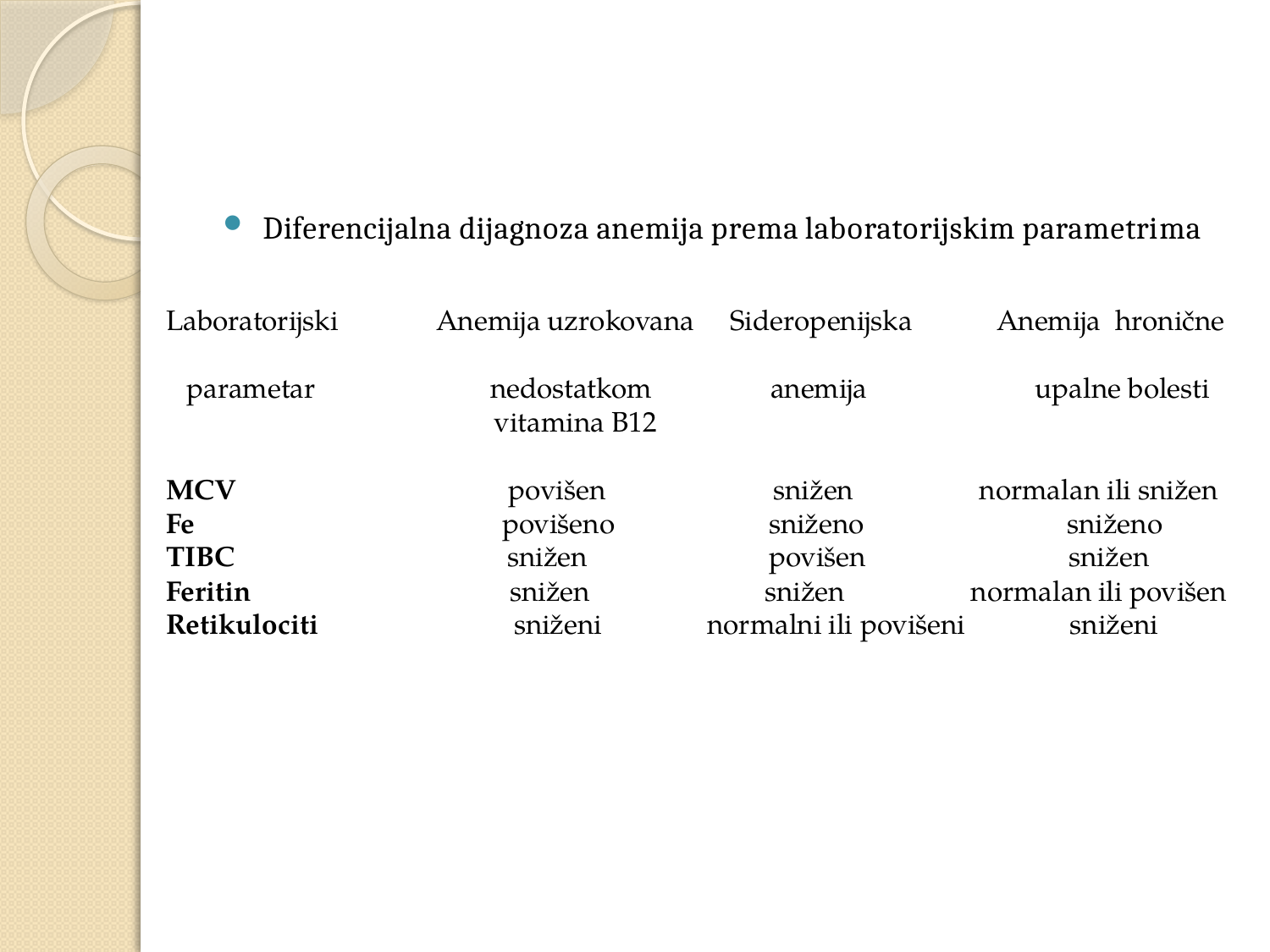

#
Diferencijalna dijagnoza anemija prema laboratorijskim parametrima

Laboratorijski              Anemija uzrokovana     Sideropenijska            Anemija  hronične
   parametar                         nedostatkom                 anemija                        upalne bolesti
                                               vitamina B12

MCV                                       povišen                        snižen                  normalan ili snižen
Fe                                            povišeno                      sniženo                             sniženo
TIBC                                       snižen                          povišen                             snižen
Feritin                                     snižen                         snižen                  normalan ili povišen
Retikulociti                            sniženi               normalni ili povišeni               sniženi